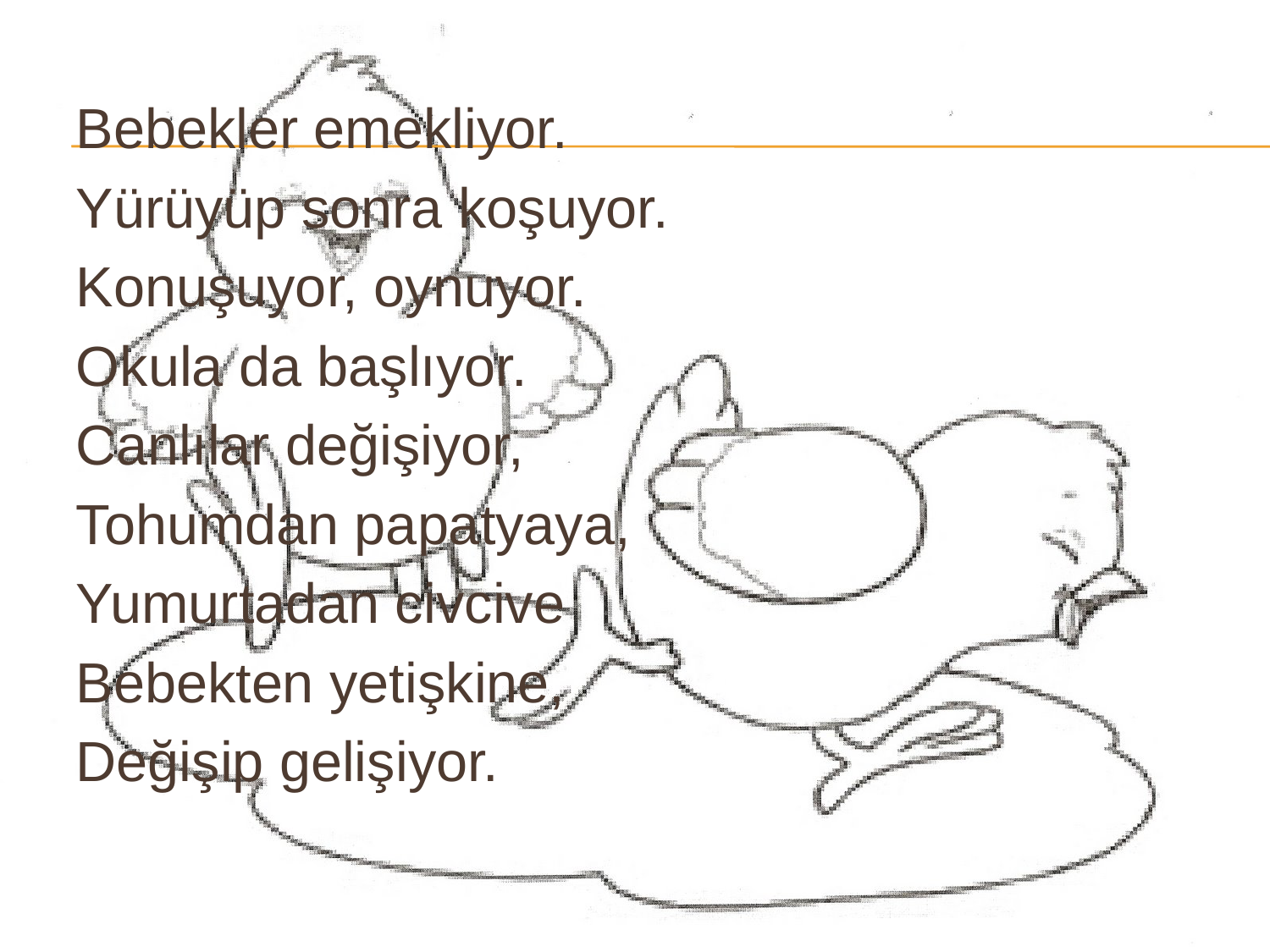

Bebekler emekliyor.
Yürüyüp sonra koşuyor.
Konuşuyor, oynuyor.
Okula da başlıyor.
Canlılar değişiyor,
Tohumdan papatyaya,
Yumurtadan civcive
Bebekten yetişkine,
Değişip gelişiyor.